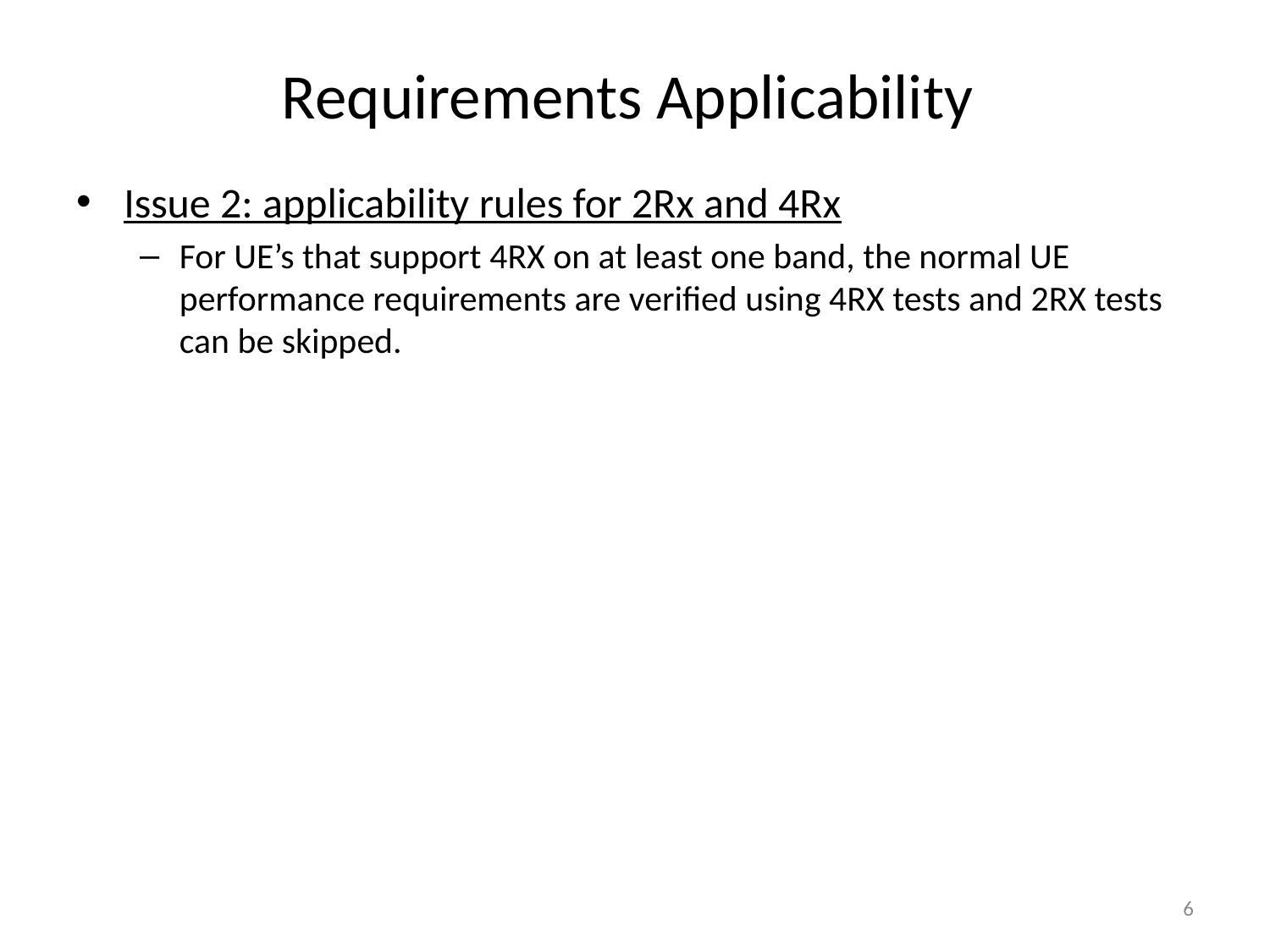

# Requirements Applicability
Issue 2: applicability rules for 2Rx and 4Rx
For UE’s that support 4RX on at least one band, the normal UE performance requirements are verified using 4RX tests and 2RX tests can be skipped.
6